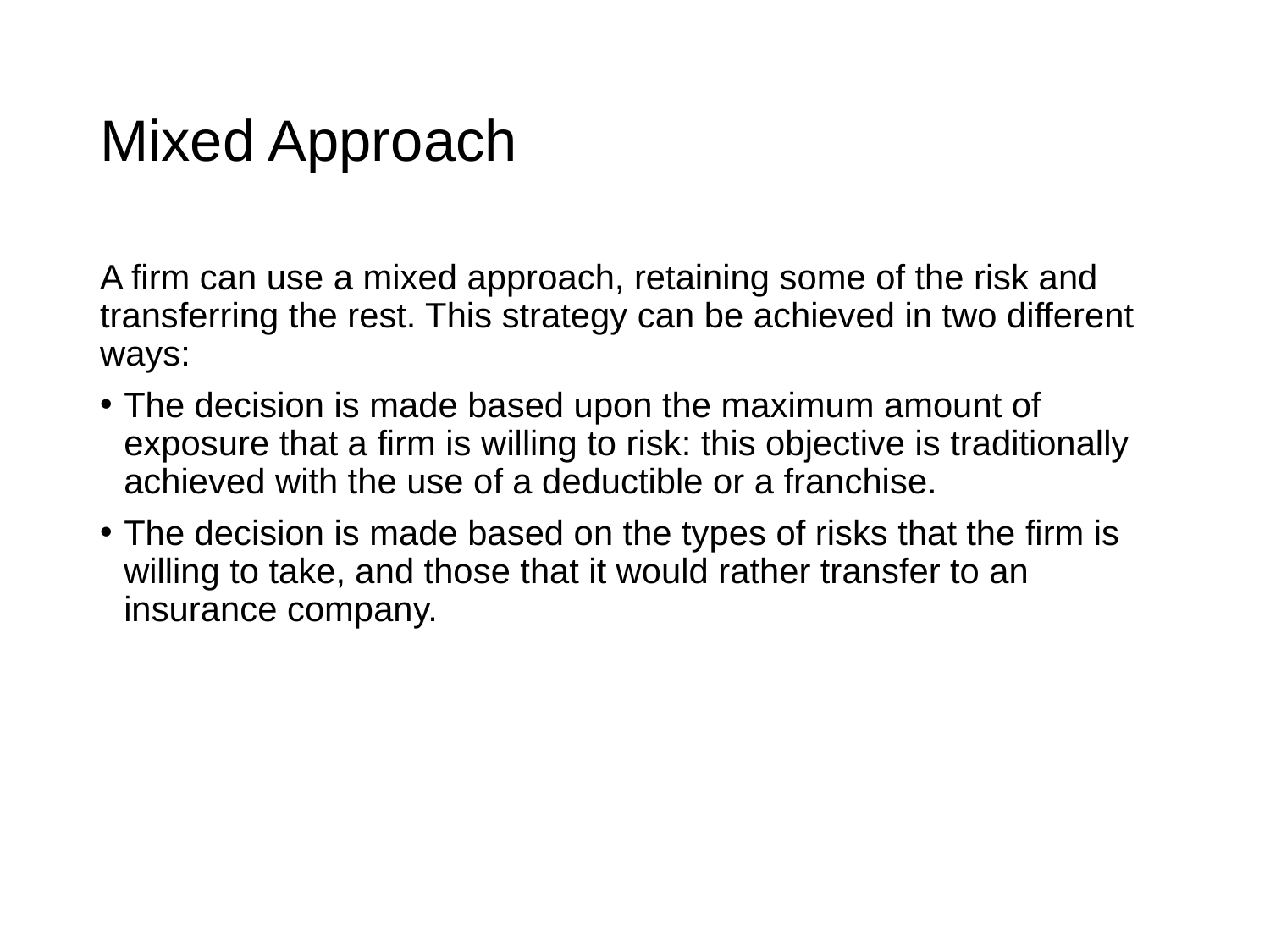

# Mixed Approach
A firm can use a mixed approach, retaining some of the risk and transferring the rest. This strategy can be achieved in two different ways:
The decision is made based upon the maximum amount of exposure that a firm is willing to risk: this objective is traditionally achieved with the use of a deductible or a franchise.
The decision is made based on the types of risks that the firm is willing to take, and those that it would rather transfer to an insurance company.